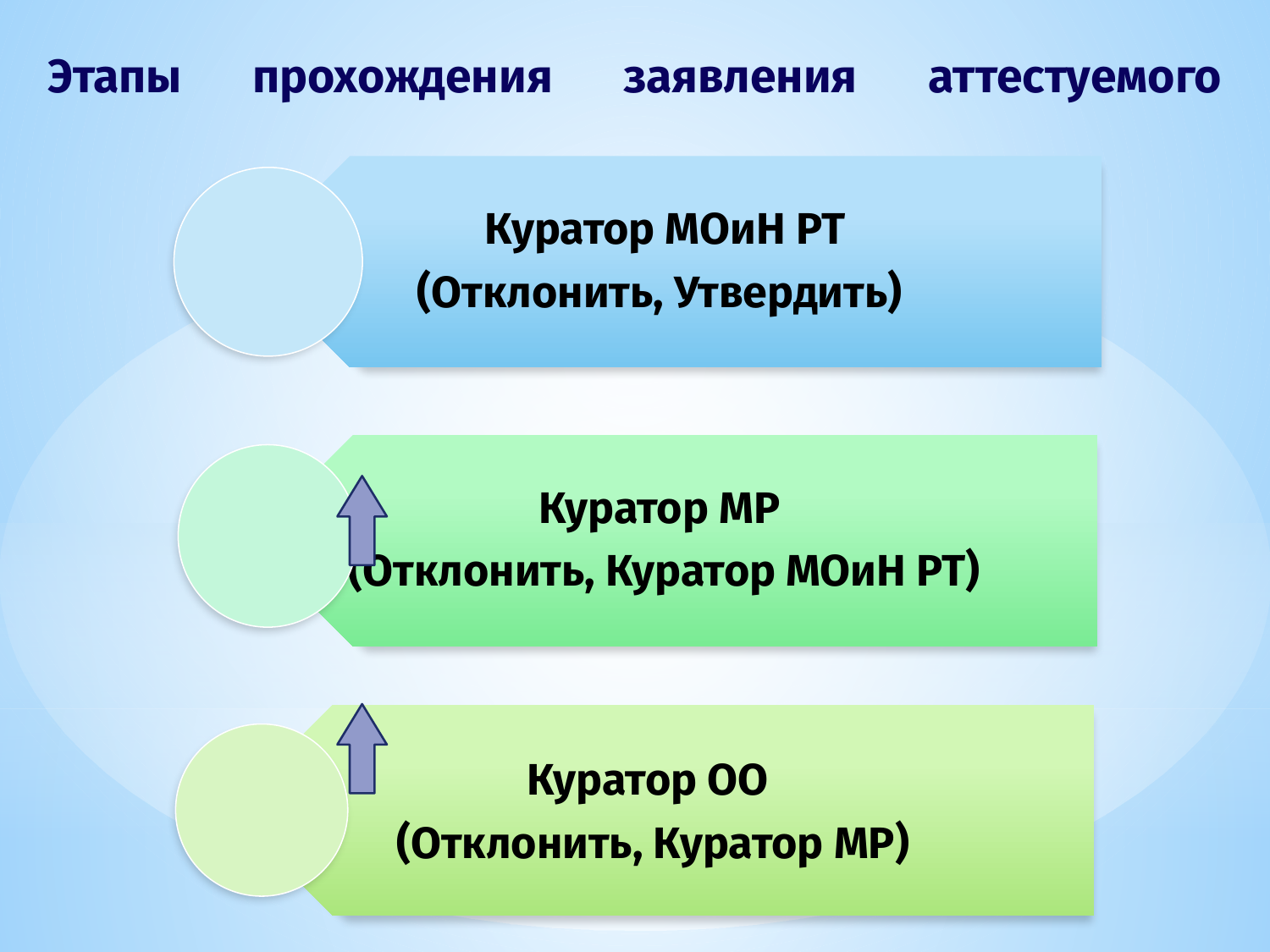

# Этапы прохождения заявления аттестуемого
Куратор МОиН РТ
(Отклонить, Утвердить)
Куратор МР
(Отклонить, Куратор МОиН РТ)

Куратор ОО
(Отклонить, Куратор МР)